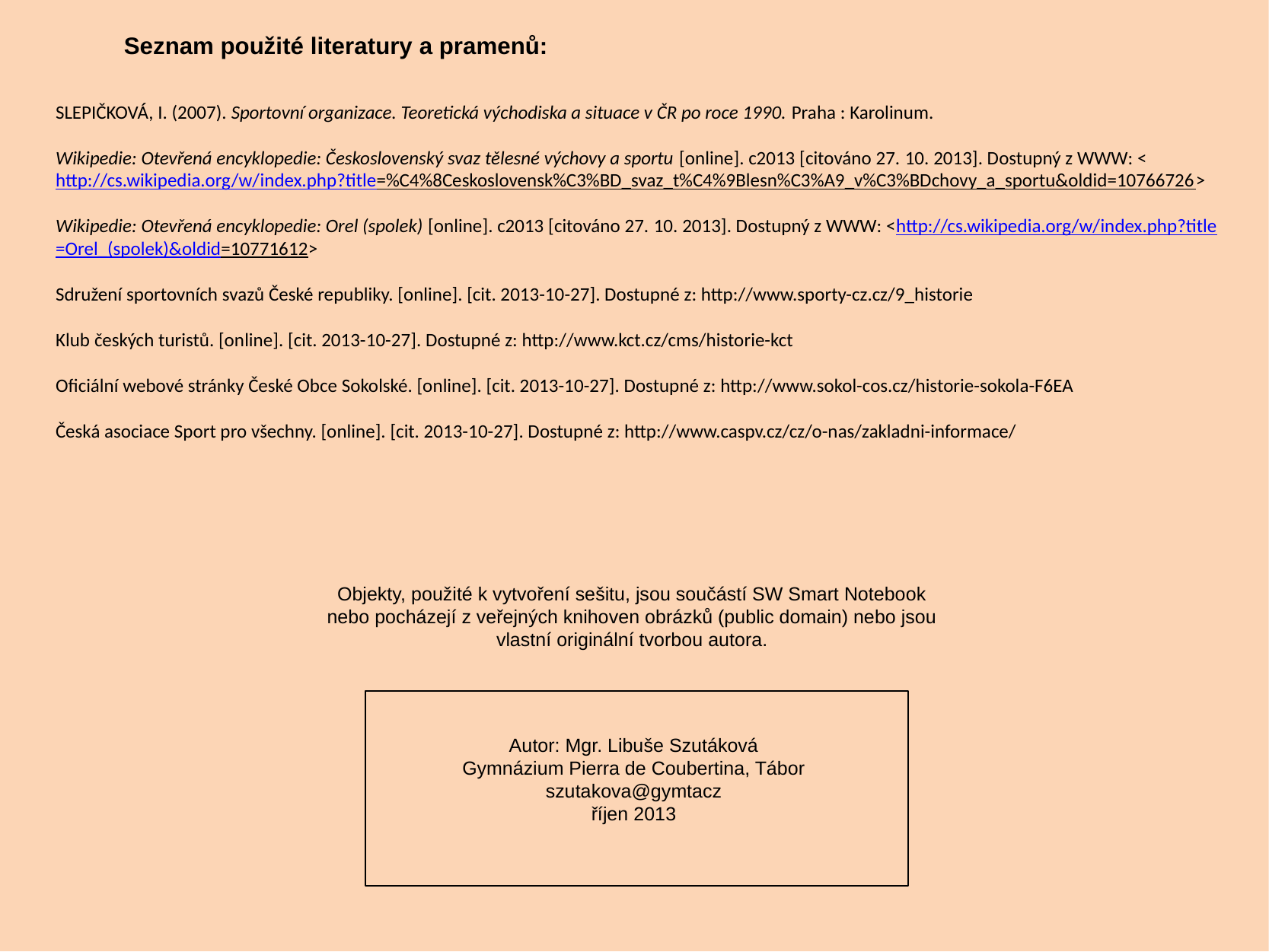

Seznam použité literatury a pramenů:

SLEPIČKOVÁ, I. (2007). Sportovní organizace. Teoretická východiska a situace v ČR po roce 1990. Praha : Karolinum.

Wikipedie: Otevřená encyklopedie: Československý svaz tělesné výchovy a sportu [online]. c2013 [citováno 27. 10. 2013]. Dostupný z WWW: <http://cs.wikipedia.org/w/index.php?title=%C4%8Ceskoslovensk%C3%BD_svaz_t%C4%9Blesn%C3%A9_v%C3%BDchovy_a_sportu&oldid=10766726>

Wikipedie: Otevřená encyklopedie: Orel (spolek) [online]. c2013 [citováno 27. 10. 2013]. Dostupný z WWW: <http://cs.wikipedia.org/w/index.php?title=Orel_(spolek)&oldid=10771612>

Sdružení sportovních svazů České republiky. [online]. [cit. 2013-10-27]. Dostupné z: http://www.sporty-cz.cz/9_historie

Klub českých turistů. [online]. [cit. 2013-10-27]. Dostupné z: http://www.kct.cz/cms/historie-kct

Oficiální webové stránky České Obce Sokolské. [online]. [cit. 2013-10-27]. Dostupné z: http://www.sokol-cos.cz/historie-sokola-F6EA

Česká asociace Sport pro všechny. [online]. [cit. 2013-10-27]. Dostupné z: http://www.caspv.cz/cz/o-nas/zakladni-informace/

Objekty, použité k vytvoření sešitu, jsou součástí SW Smart Notebook nebo pocházejí z veřejných knihoven obrázků (public domain) nebo jsou vlastní originální tvorbou autora.

Autor: Mgr. Libuše Szutáková
Gymnázium Pierra de Coubertina, Tábor
szutakova@gymtacz
říjen 2013